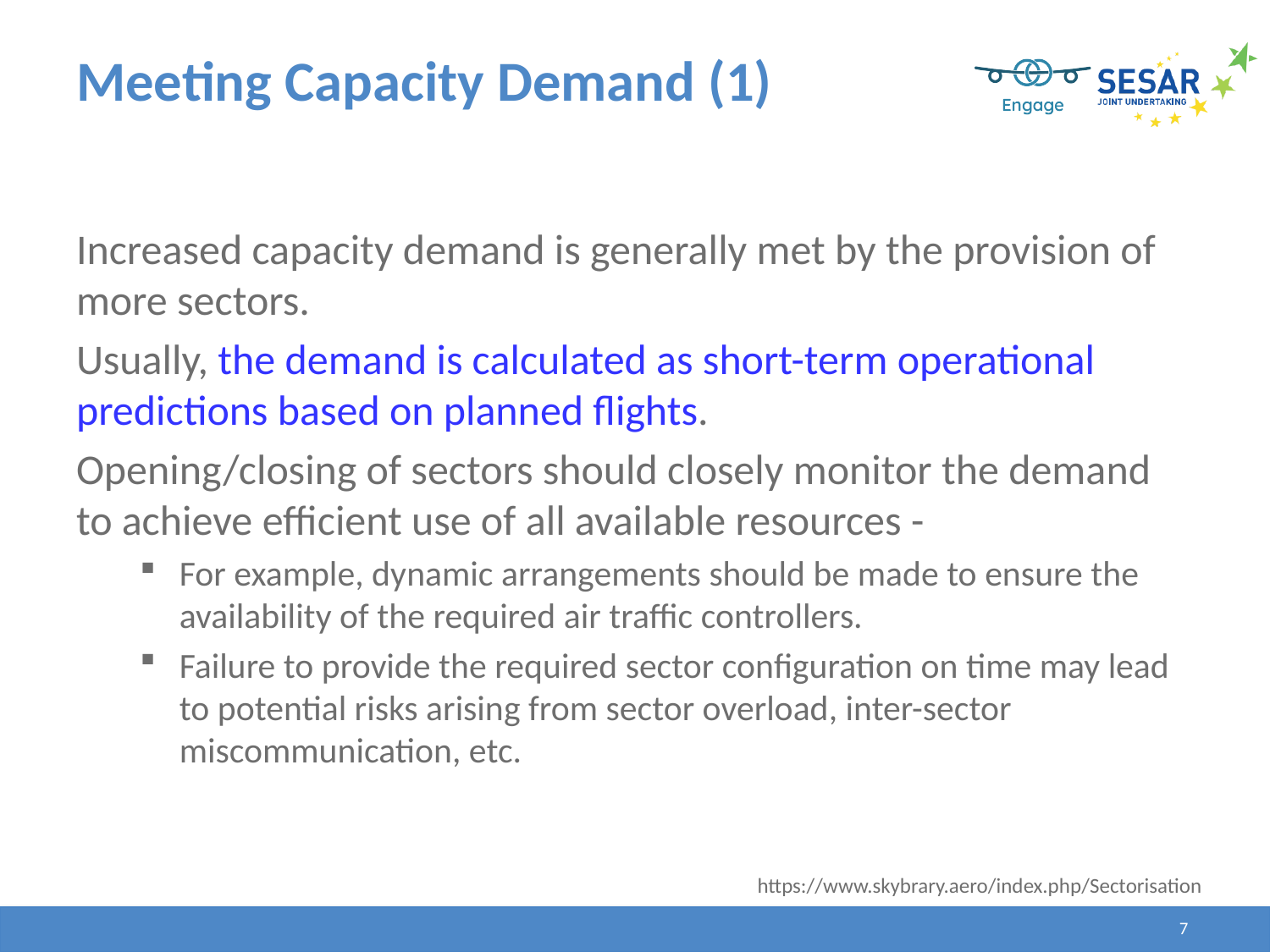

# Meeting Capacity Demand (1)
Increased capacity demand is generally met by the provision of more sectors.
Usually, the demand is calculated as short-term operational predictions based on planned flights.
Opening/closing of sectors should closely monitor the demand to achieve efficient use of all available resources -
For example, dynamic arrangements should be made to ensure the availability of the required air traffic controllers.
Failure to provide the required sector configuration on time may lead to potential risks arising from sector overload, inter-sector miscommunication, etc.

https://www.skybrary.aero/index.php/Sectorisation
7